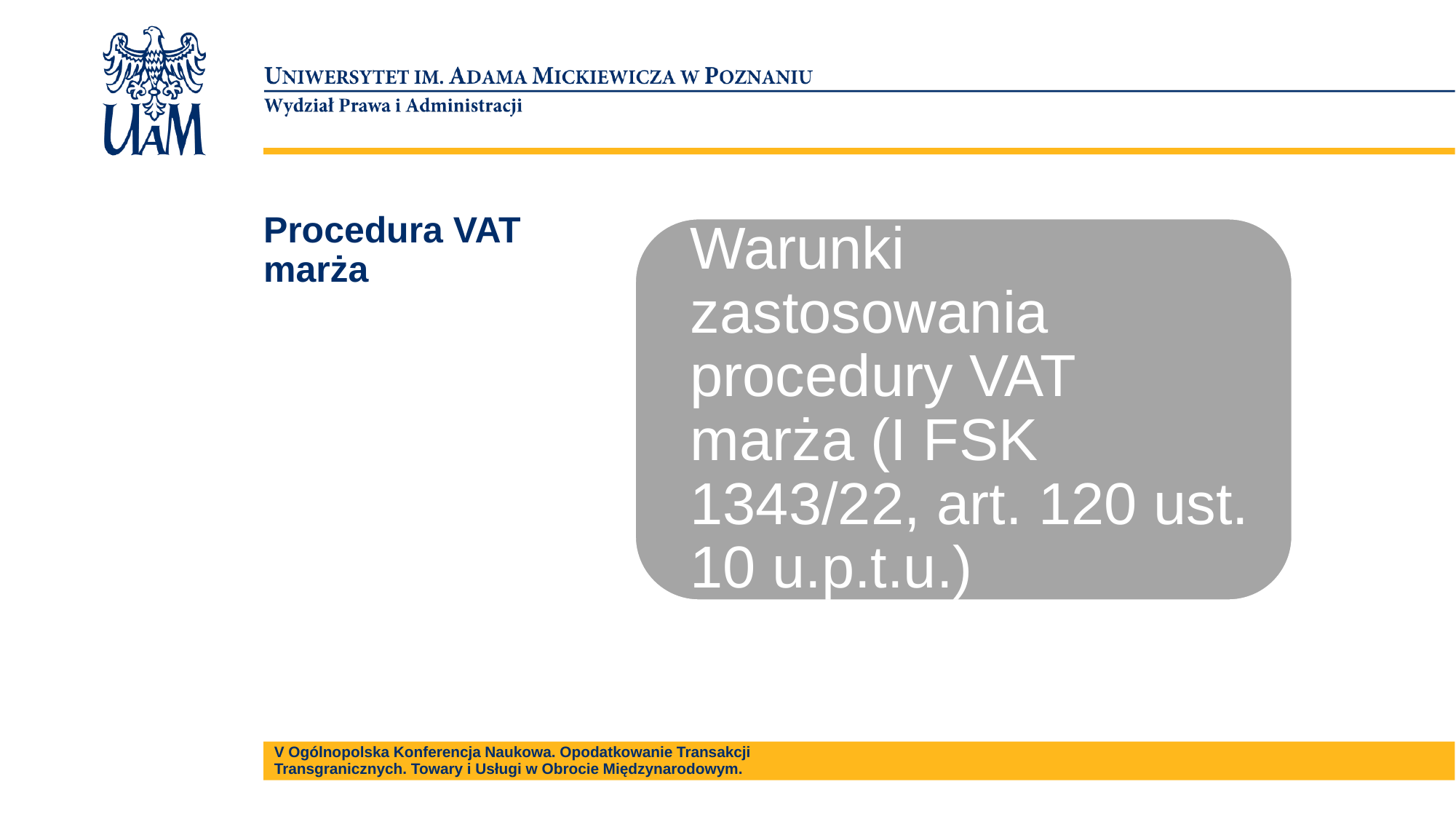

# Procedura VAT marża
Warunki zastosowania procedury VAT marża (I FSK 1343/22, art. 120 ust. 10 u.p.t.u.)

V Ogólnopolska Konferencja Naukowa. Opodatkowanie Transakcji Transgranicznych. Towary i Usługi w Obrocie Międzynarodowym.